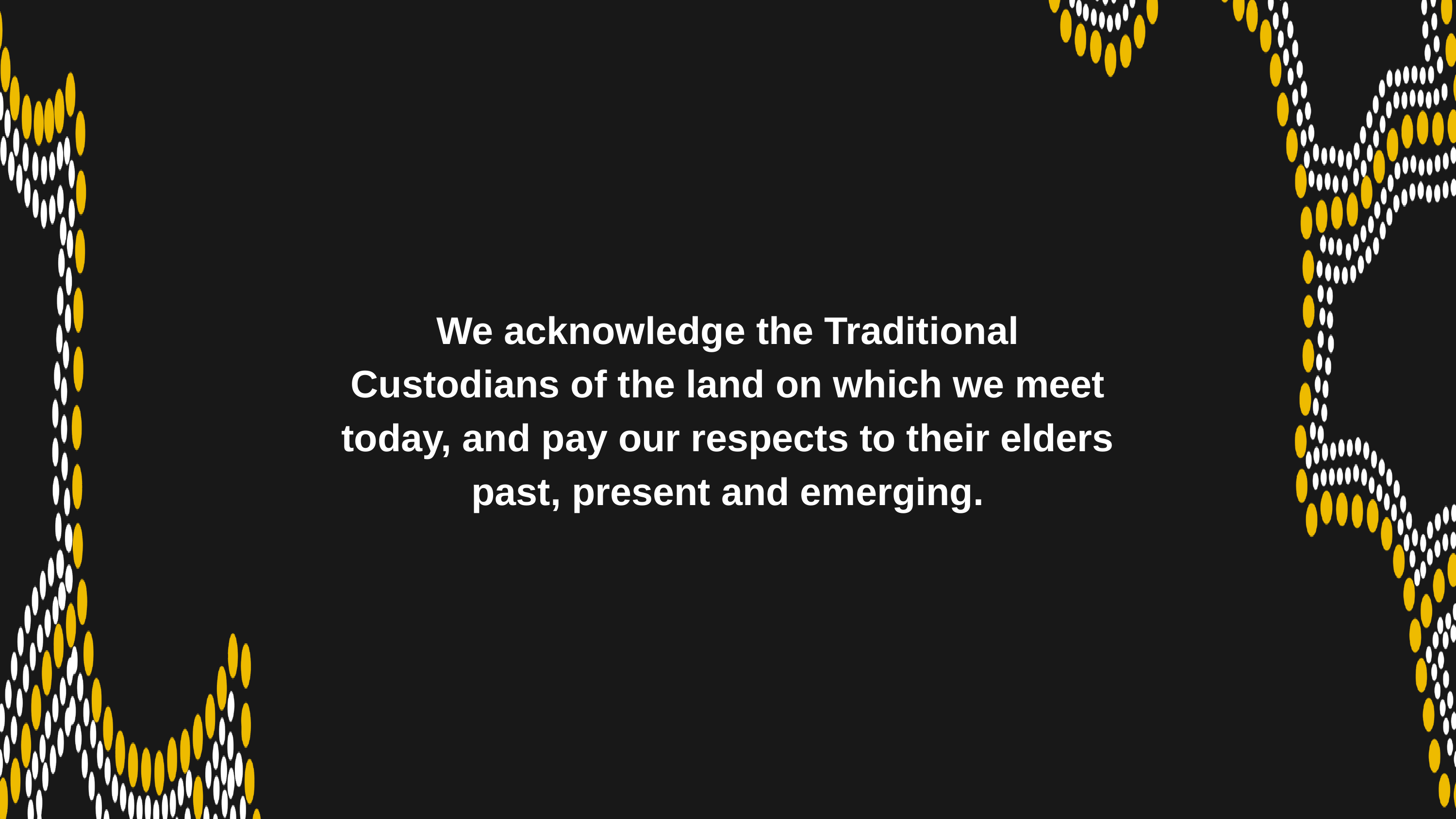

We acknowledge the Traditional Custodians of the land on which we meet today, and pay our respects to their elders past, present and emerging.